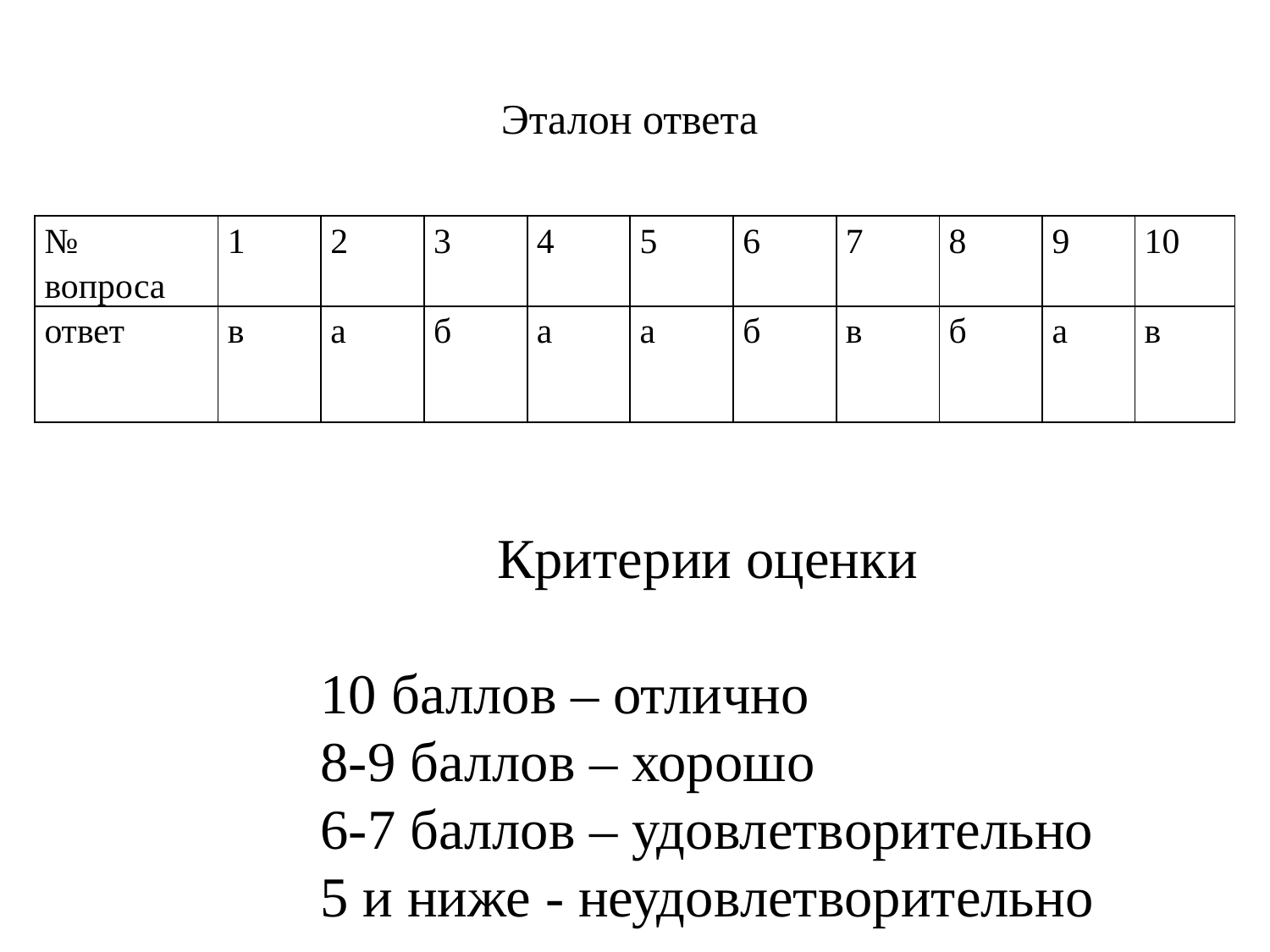

# Эталон ответа
| № вопроса | 1 | 2 | 3 | 4 | 5 | 6 | 7 | 8 | 9 | 10 |
| --- | --- | --- | --- | --- | --- | --- | --- | --- | --- | --- |
| ответ | в | а | б | а | а | б | в | б | а | в |
Критерии оценки

10 баллов – отлично
8-9 баллов – хорошо
6-7 баллов – удовлетворительно
5 и ниже - неудовлетворительно